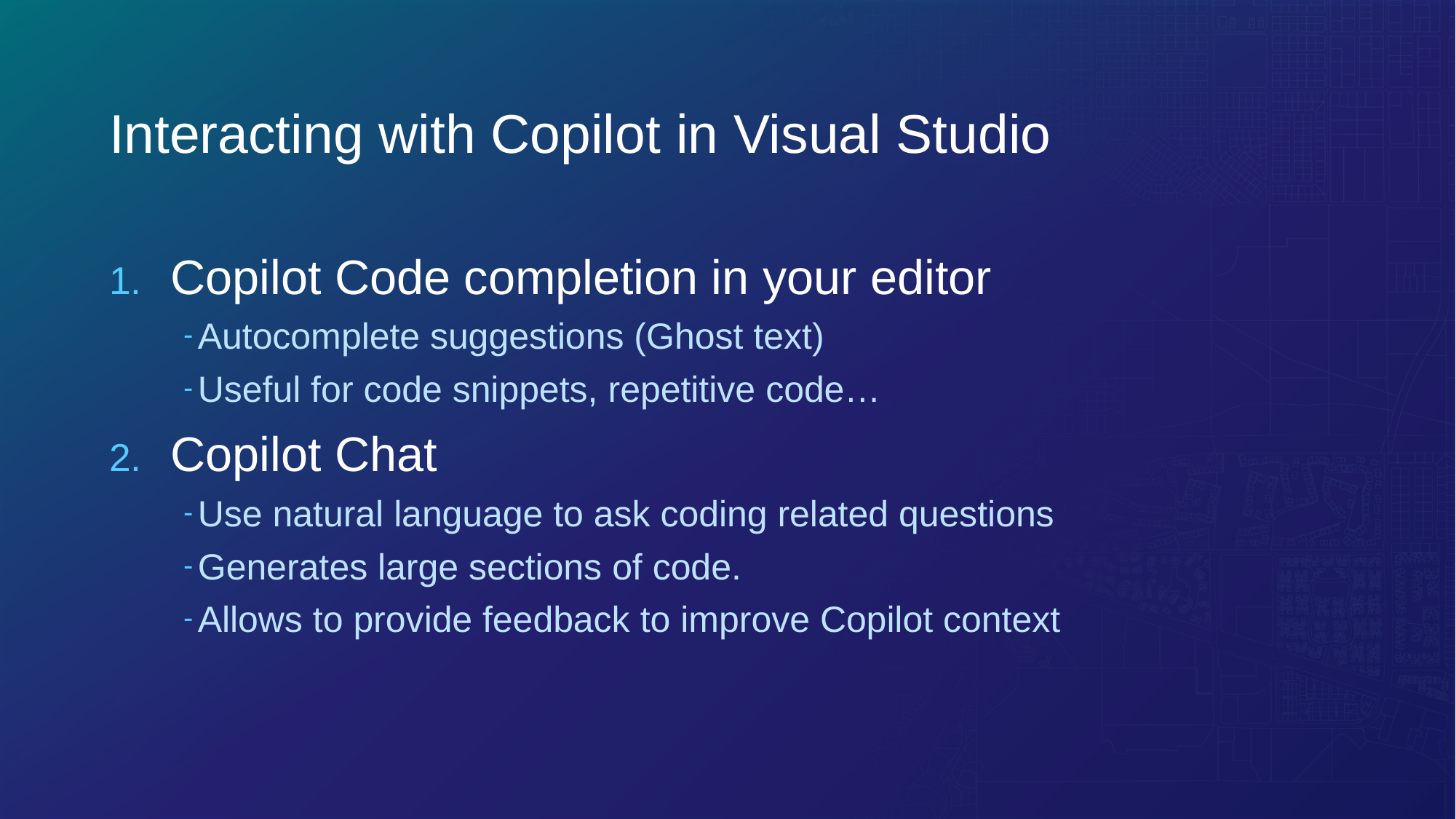

# Interacting with Copilot in Visual Studio
Copilot Code completion in your editor
Autocomplete suggestions (Ghost text)
Useful for code snippets, repetitive code…
Copilot Chat
Use natural language to ask coding related questions
Generates large sections of code.
Allows to provide feedback to improve Copilot context